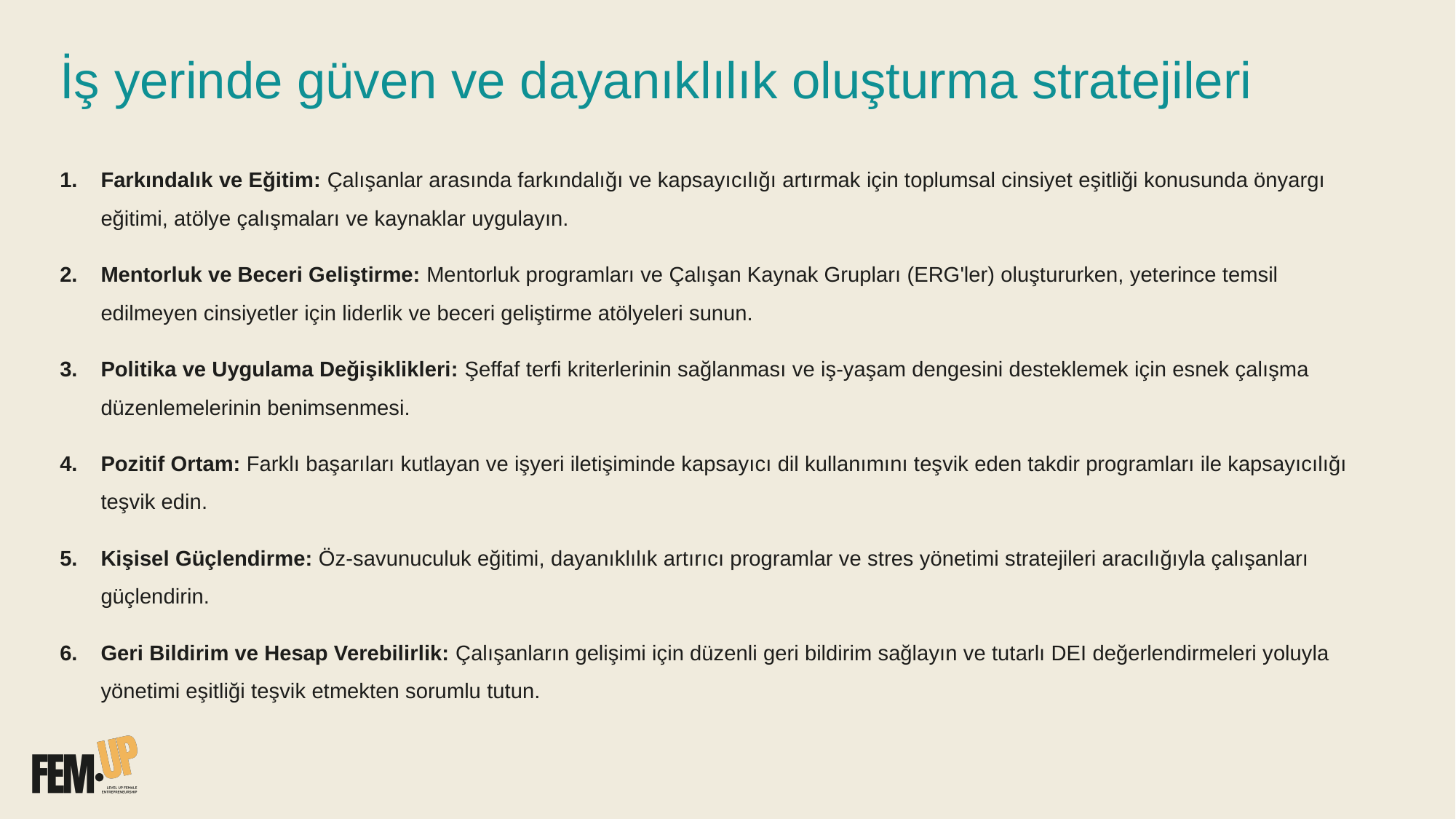

# İş yerinde güven ve dayanıklılık oluşturma stratejileri
Farkındalık ve Eğitim: Çalışanlar arasında farkındalığı ve kapsayıcılığı artırmak için toplumsal cinsiyet eşitliği konusunda önyargı eğitimi, atölye çalışmaları ve kaynaklar uygulayın.
Mentorluk ve Beceri Geliştirme: Mentorluk programları ve Çalışan Kaynak Grupları (ERG'ler) oluştururken, yeterince temsil edilmeyen cinsiyetler için liderlik ve beceri geliştirme atölyeleri sunun.
Politika ve Uygulama Değişiklikleri: Şeffaf terfi kriterlerinin sağlanması ve iş-yaşam dengesini desteklemek için esnek çalışma düzenlemelerinin benimsenmesi.
Pozitif Ortam: Farklı başarıları kutlayan ve işyeri iletişiminde kapsayıcı dil kullanımını teşvik eden takdir programları ile kapsayıcılığı teşvik edin.
Kişisel Güçlendirme: Öz-savunuculuk eğitimi, dayanıklılık artırıcı programlar ve stres yönetimi stratejileri aracılığıyla çalışanları güçlendirin.
Geri Bildirim ve Hesap Verebilirlik: Çalışanların gelişimi için düzenli geri bildirim sağlayın ve tutarlı DEI değerlendirmeleri yoluyla yönetimi eşitliği teşvik etmekten sorumlu tutun.